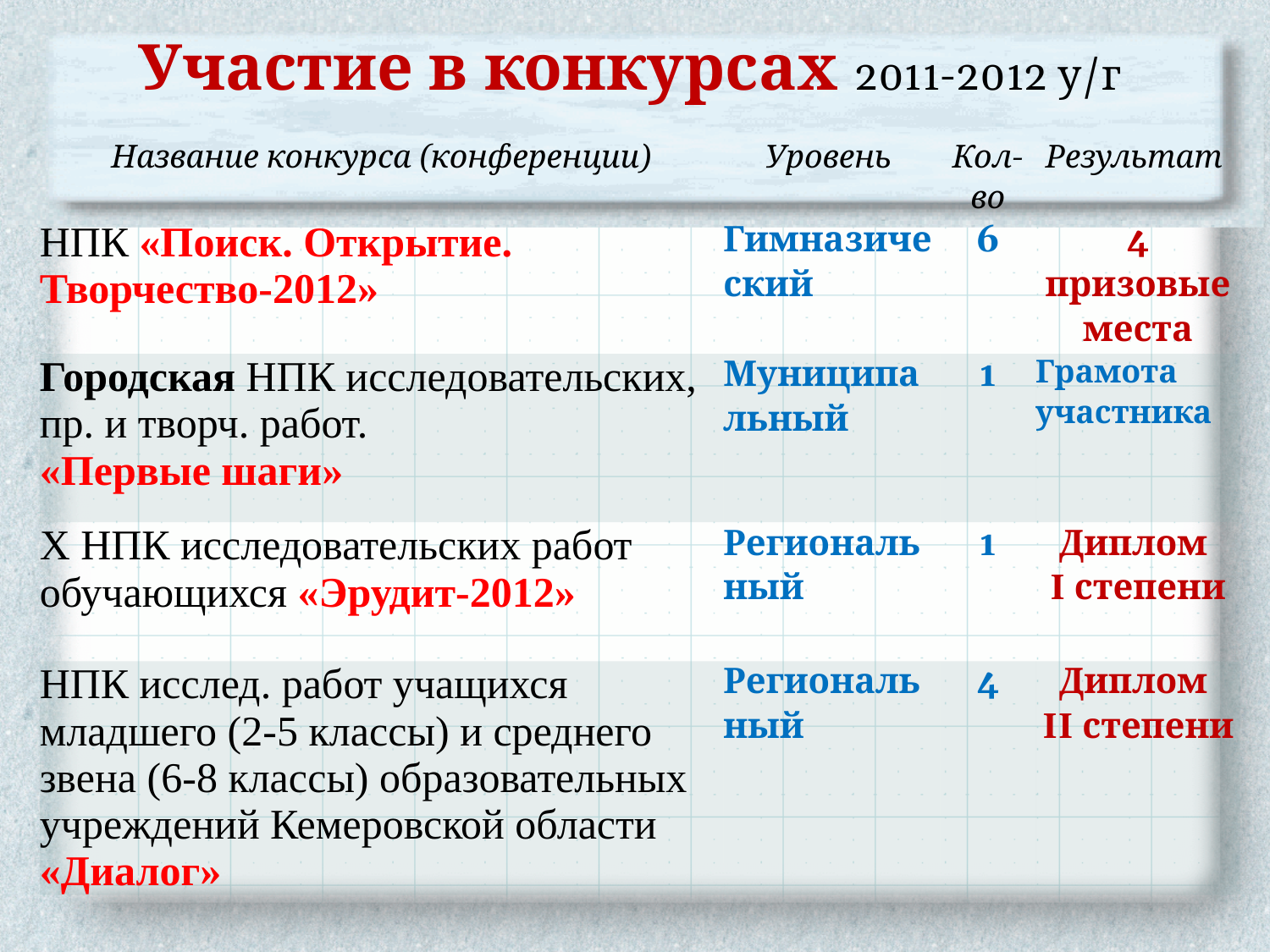

# Участие в конкурсах 2011-2012 у/г
| Название конкурса (конференции) | Уровень | Кол-во | Результат |
| --- | --- | --- | --- |
| НПК «Поиск. Открытие. Творчество-2012» | Гимназический | 6 | 4 призовые места |
| Городская НПК исследовательских, пр. и творч. работ. «Первые шаги» | Муниципальный | 1 | Грамота участника |
| X НПК исследовательских работ обучающихся «Эрудит-2012» | Региональный | 1 | Диплом I степени |
| НПК исслед. работ учащихся младшего (2-5 классы) и среднего звена (6-8 классы) образовательных учреждений Кемеровской области «Диалог» | Региональный | 4 | Диплом II степени |